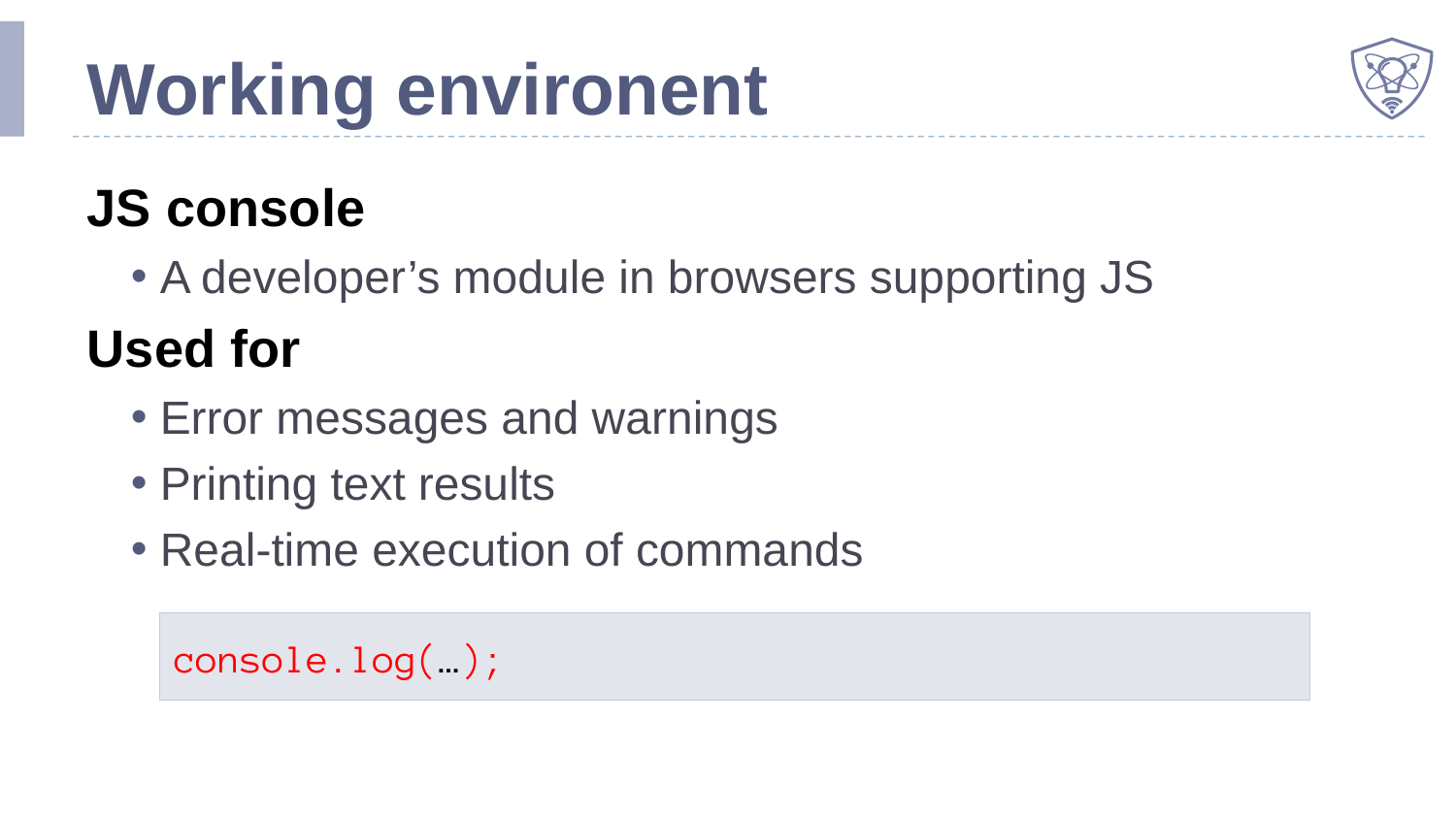

# Working environent
JS console
A developer’s module in browsers supporting JS
Used for
Error messages and warnings
Printing text results
Real-time execution of commands

console.log(…);